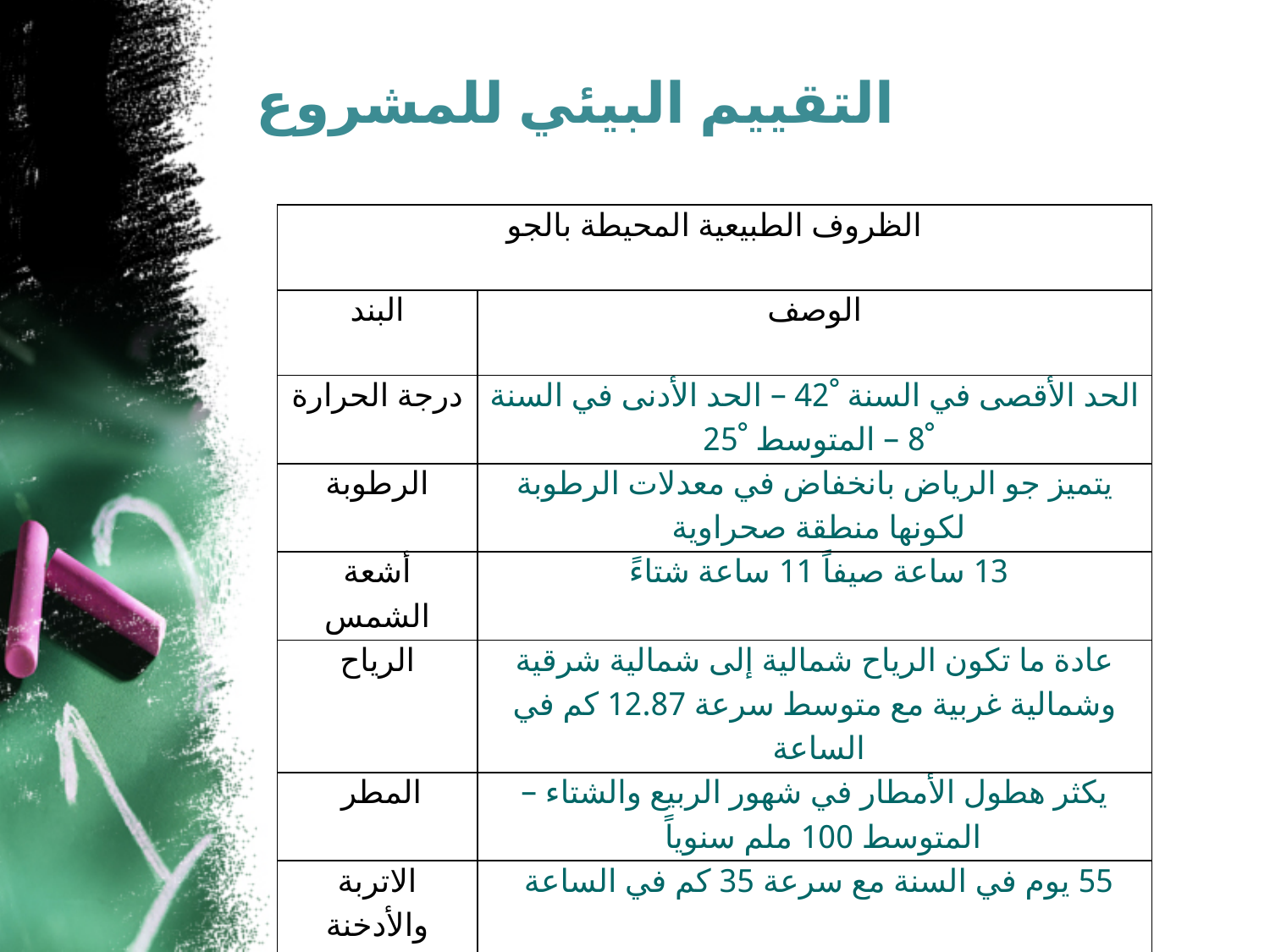

# التقييم البيئي للمشروع
| الظروف الطبيعية المحيطة بالجو |  |
| --- | --- |
| البند | الوصف |
| درجة الحرارة | الحد الأقصى في السنة ﹾ42 – الحد الأدنى في السنة ﹾ8 – المتوسط ﹾ25 |
| الرطوبة | يتميز جو الرياض بانخفاض في معدلات الرطوبة لكونها منطقة صحراوية |
| أشعة الشمس | 13 ساعة صيفاً 11 ساعة شتاءً |
| الرياح | عادة ما تكون الرياح شمالية إلى شمالية شرقية وشمالية غربية مع متوسط سرعة 12.87 كم في الساعة |
| المطر | يكثر هطول الأمطار في شهور الربيع والشتاء – المتوسط 100 ملم سنوياً |
| الاتربة والأدخنة المتصاعدة | 55 يوم في السنة مع سرعة 35 كم في الساعة |